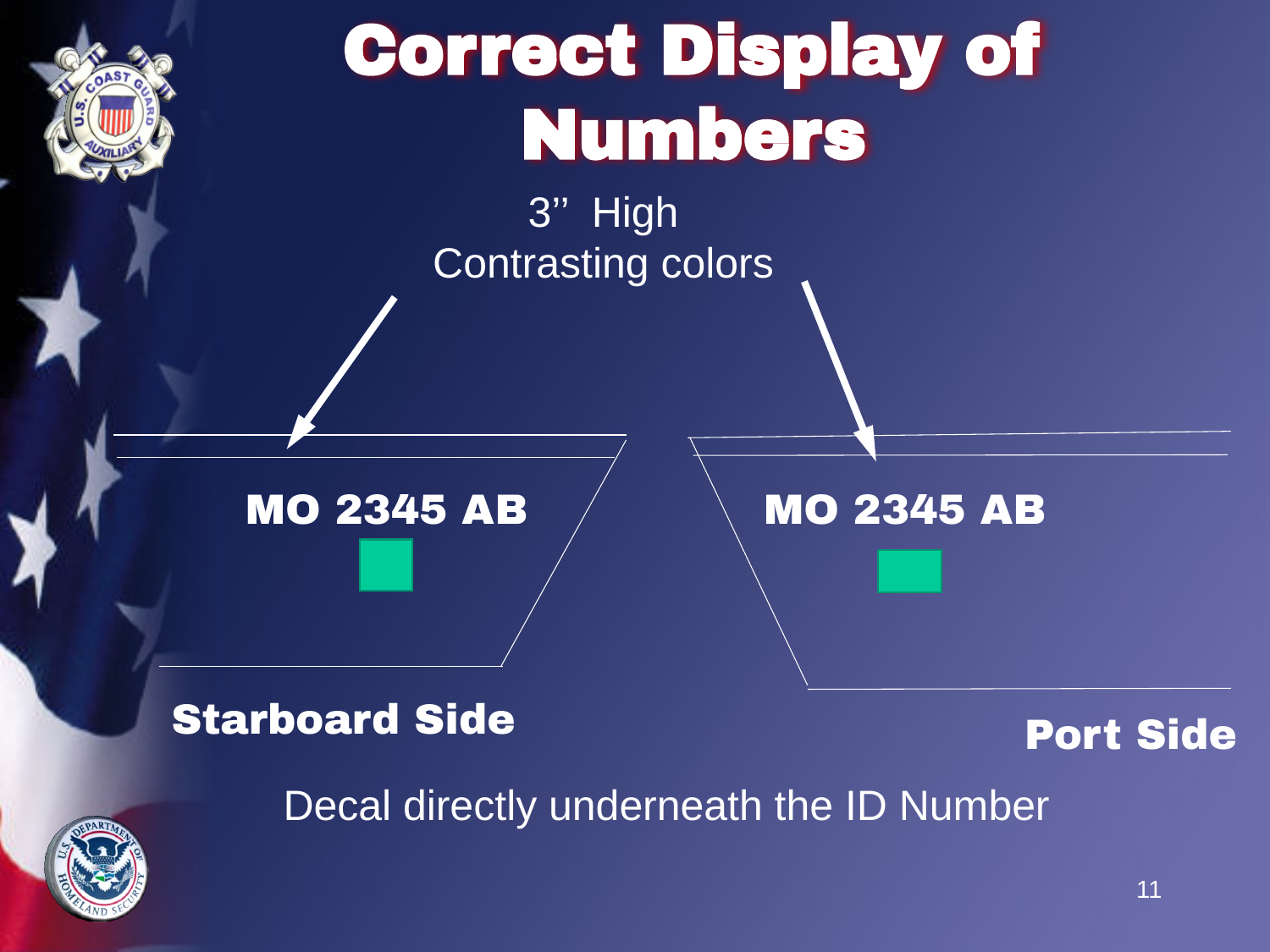

Correct Display of Numbers
3’’  High
Contrasting colors
MO 2345 AB
MO 2345 AB

Starboard Side
Port Side
Decal directly underneath the ID Number

11